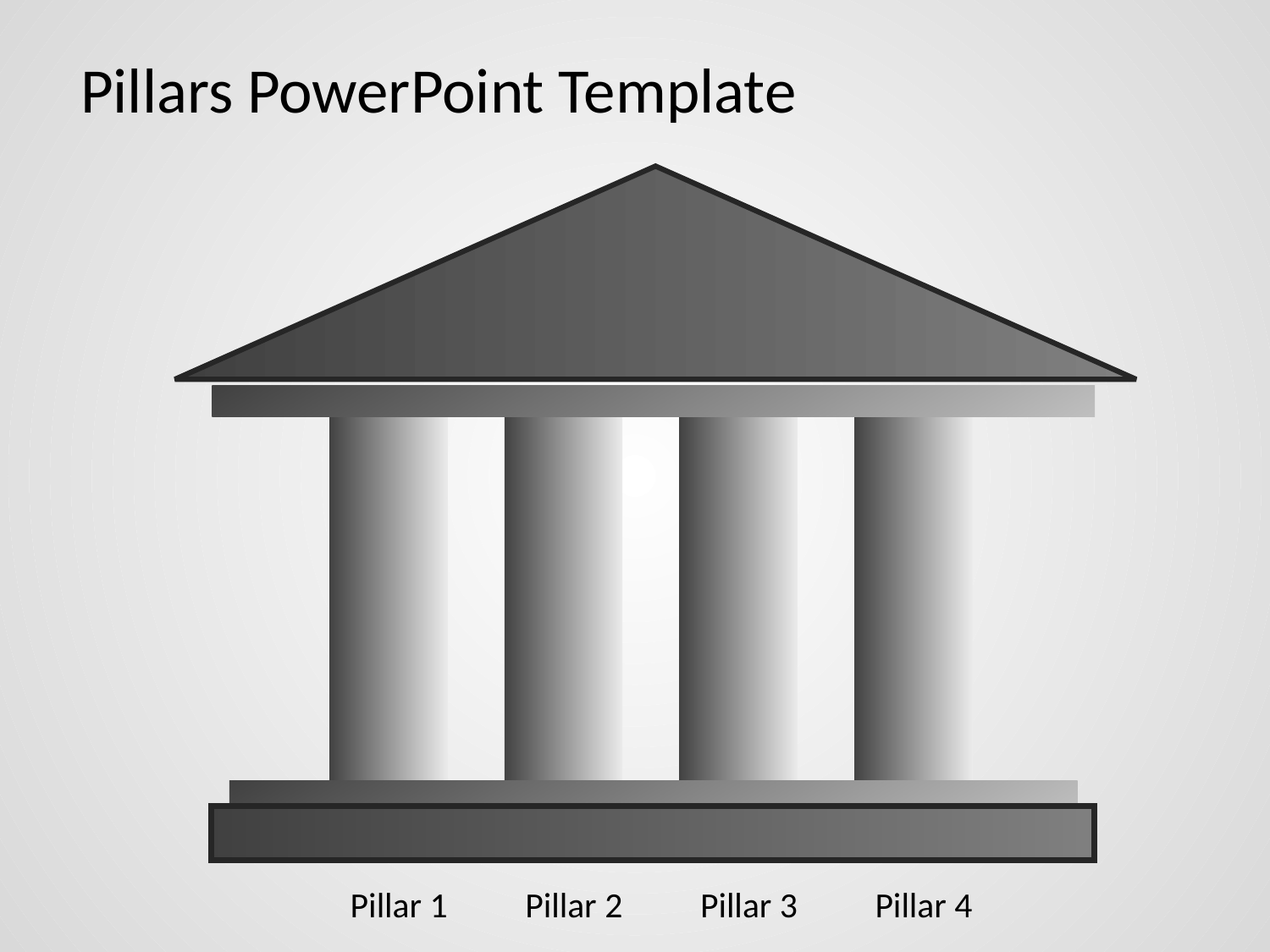

# Pillars PowerPoint Template

Pillar 1
Pillar 2
Pillar 3
Pillar 4